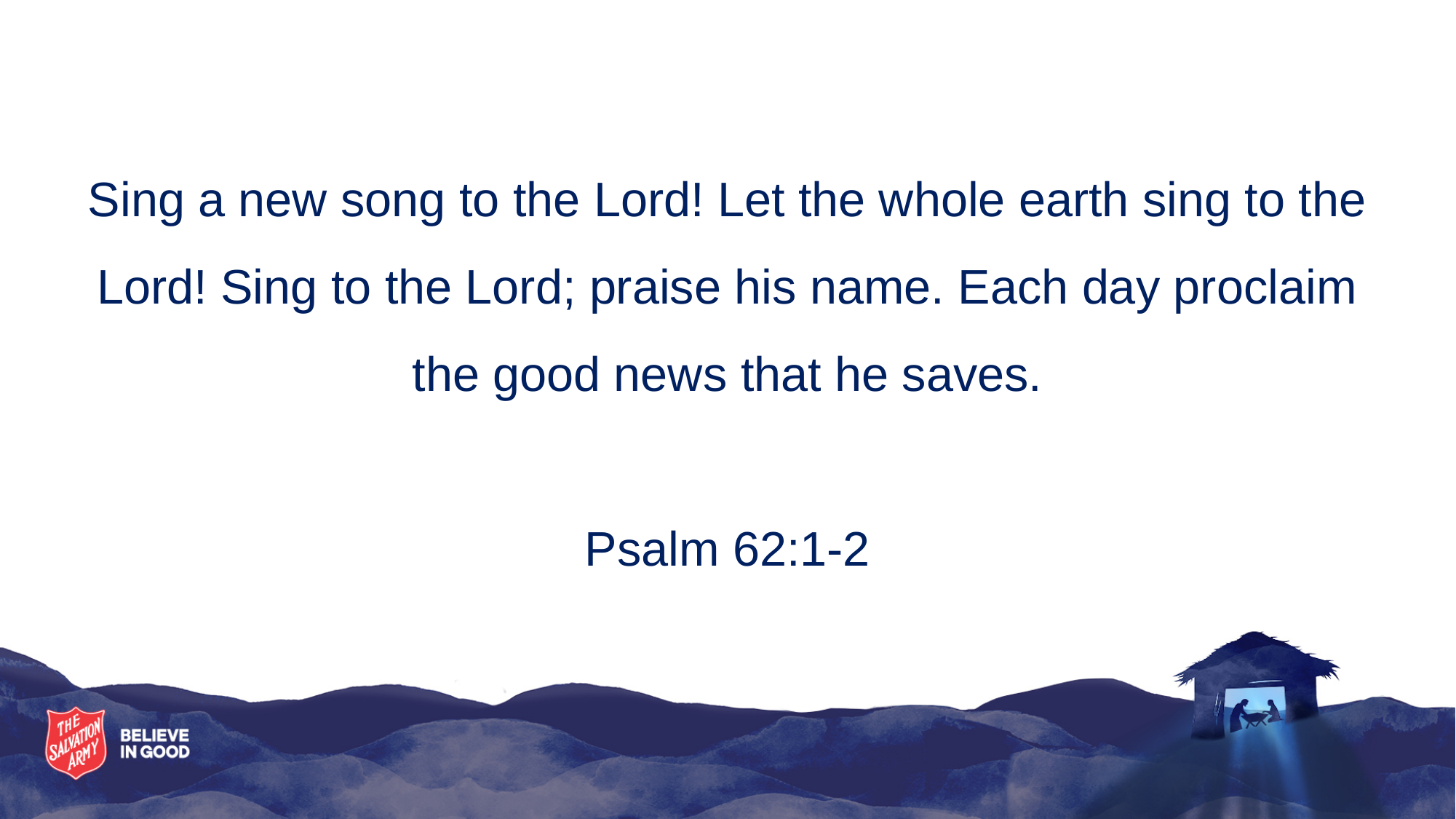

# Sing a new song to the Lord! Let the whole earth sing to the Lord! Sing to the Lord; praise his name. Each day proclaim the good news that he saves. Psalm 62:1-2